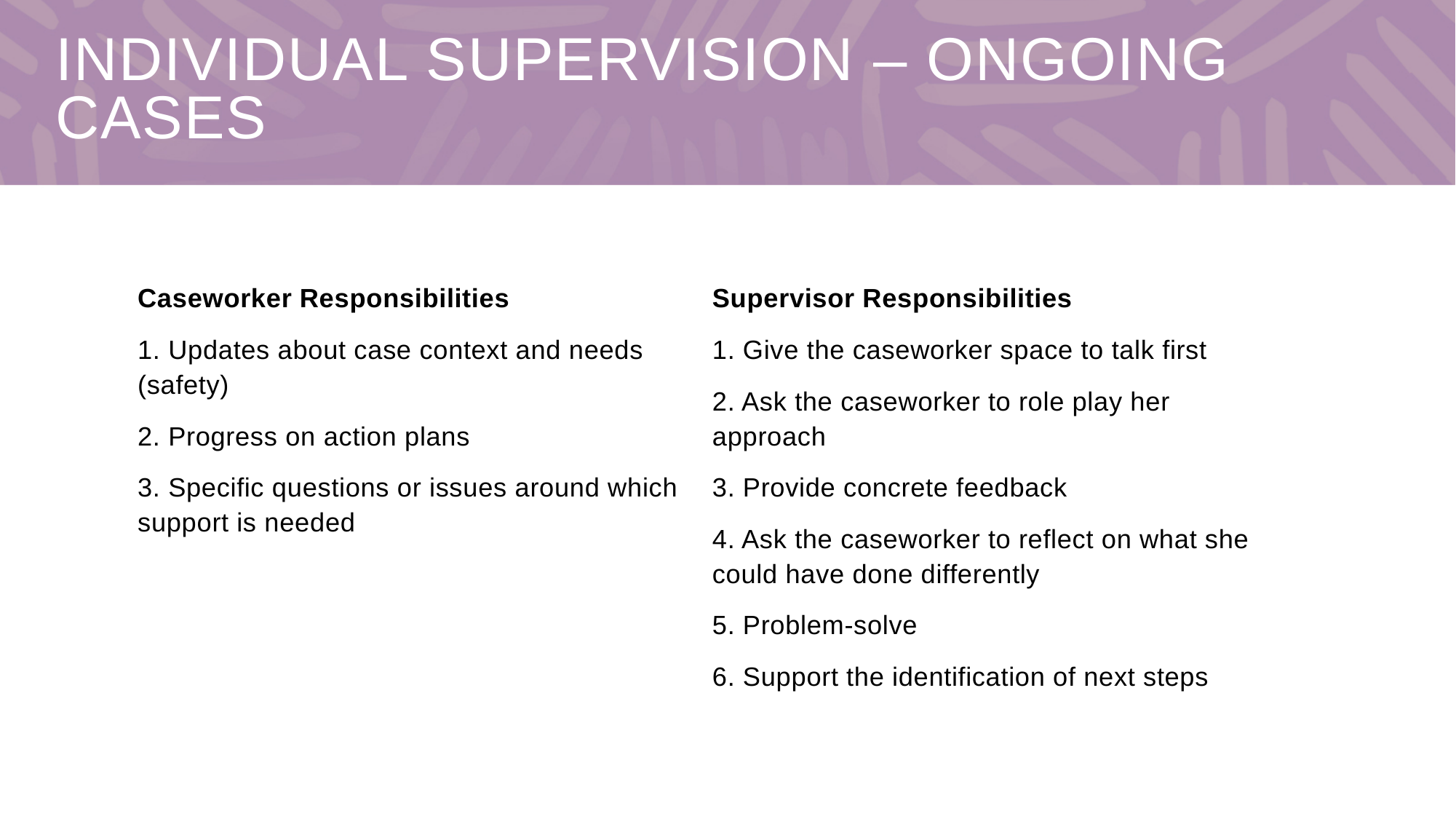

# Individual supervision – Ongoing cases
Caseworker Responsibilities
1. Updates about case context and needs (safety)
2. Progress on action plans
3. Specific questions or issues around which support is needed

Supervisor Responsibilities
1. Give the caseworker space to talk first
2. Ask the caseworker to role play her approach
3. Provide concrete feedback
4. Ask the caseworker to reflect on what she could have done differently
5. Problem-solve
6. Support the identification of next steps